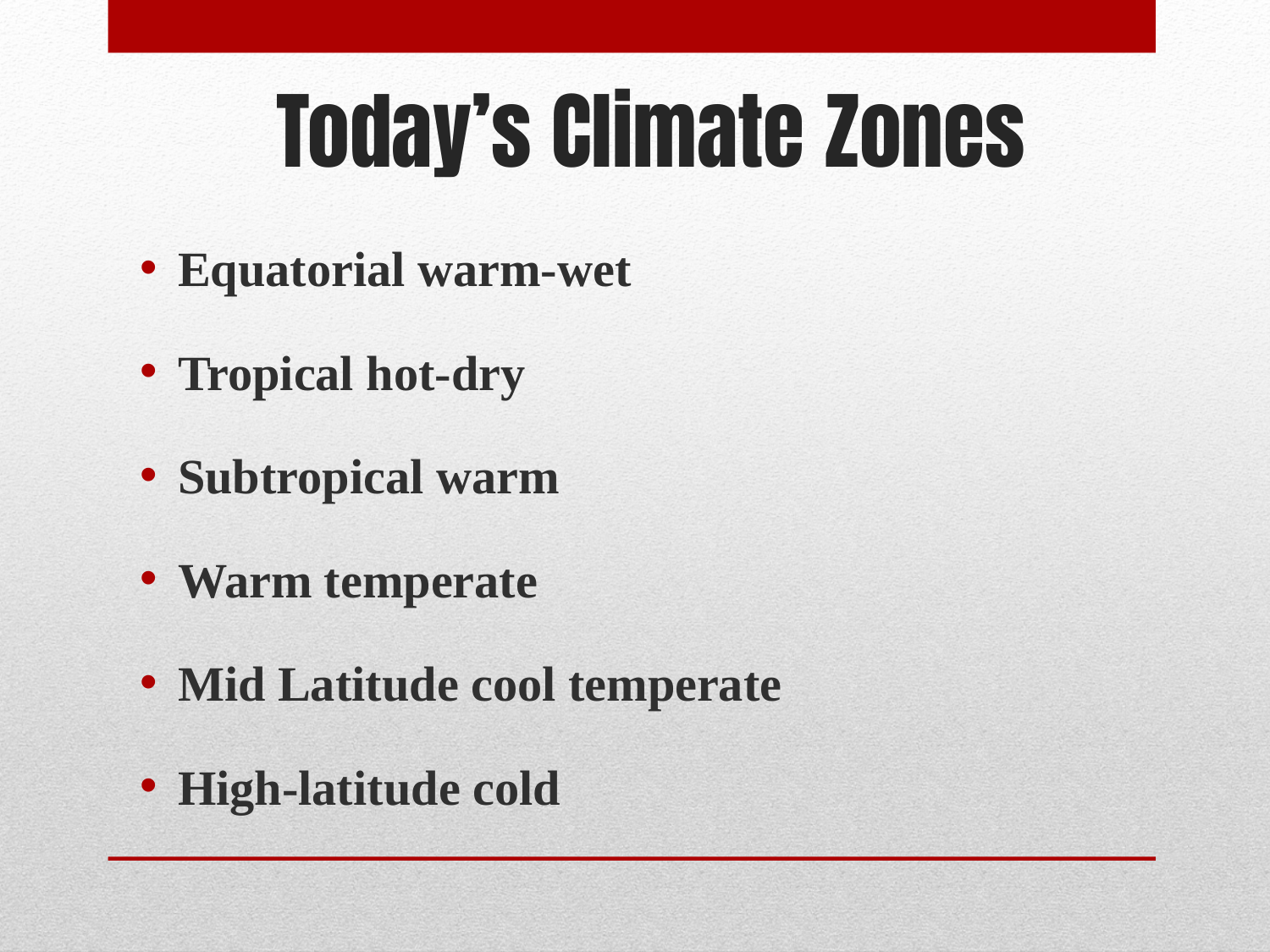

Today’s Climate Zones
Equatorial warm-wet

Tropical hot-dry

Subtropical warm

Warm temperate

Mid Latitude cool temperate

High-latitude cold